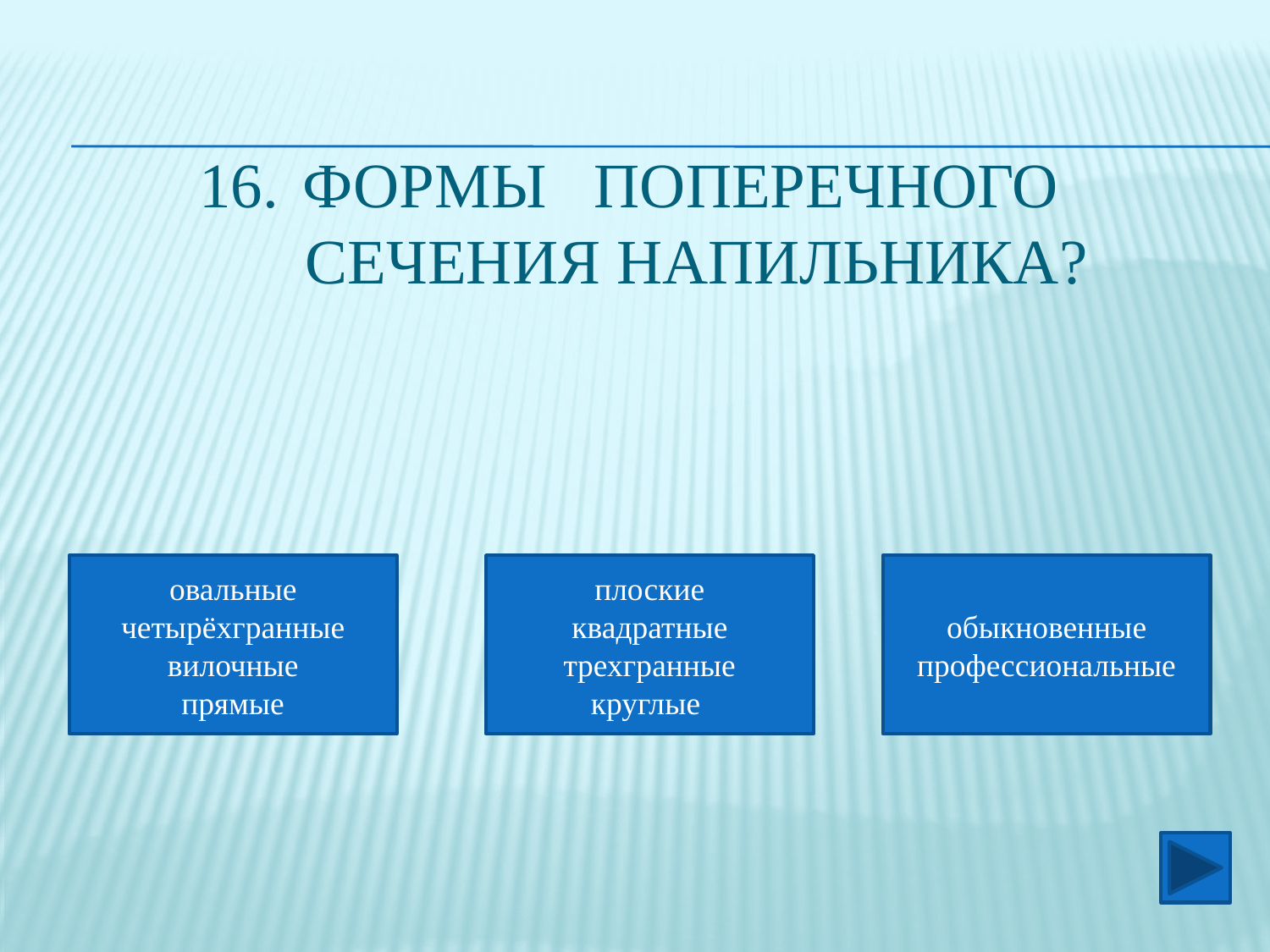

# формы   поперечного   сечения напильника?
овальные
четырёхгранные
вилочные
 прямые
плоские
квадратные
трехгранные
круглые
обыкновенные
профессиональные